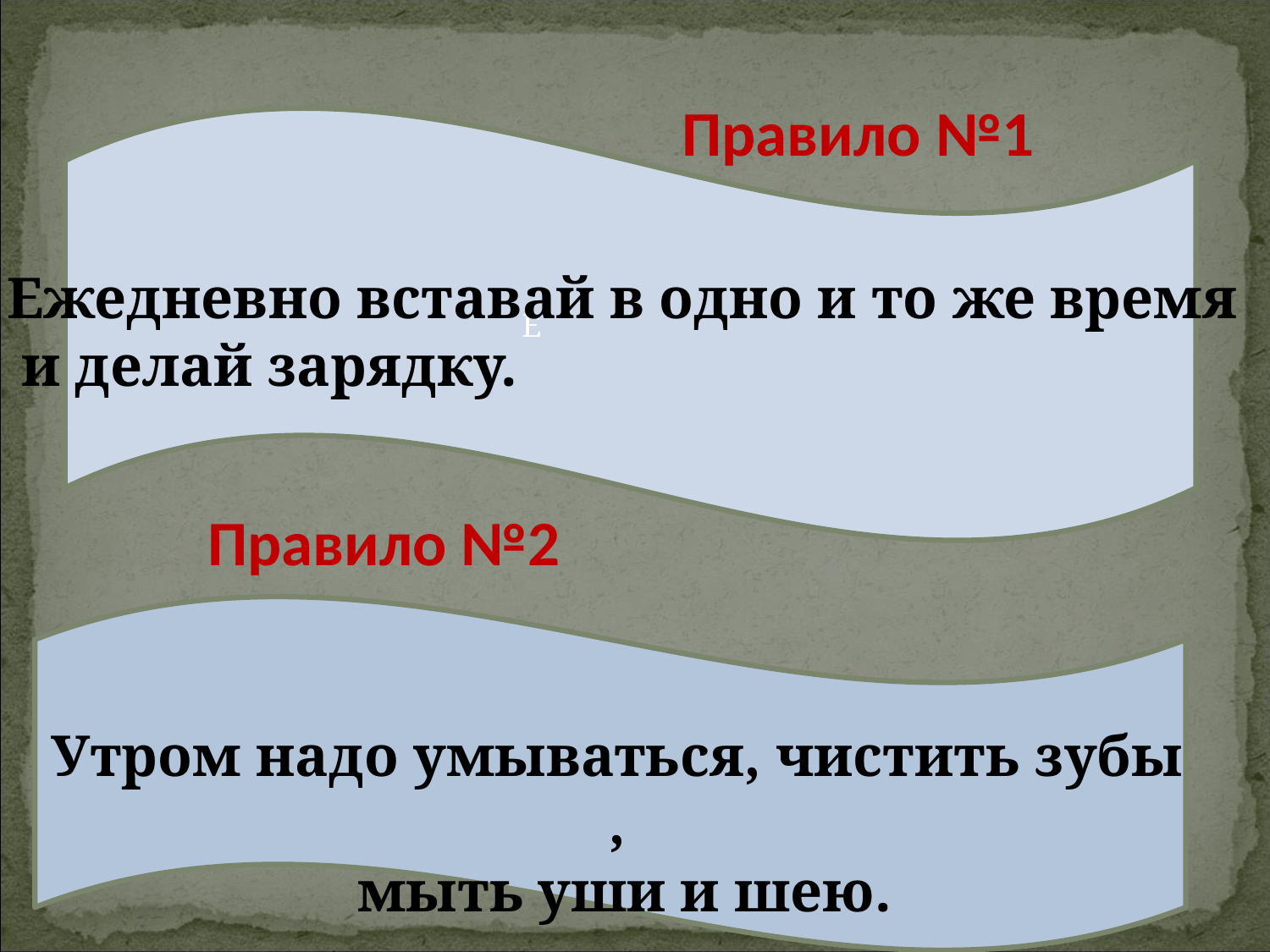

Правило №1
Е
Ежедневно вставай в одно и то же время
 и делай зарядку.
Правило №2

Утром надо умываться, чистить зубы ,
 мыть уши и шею.